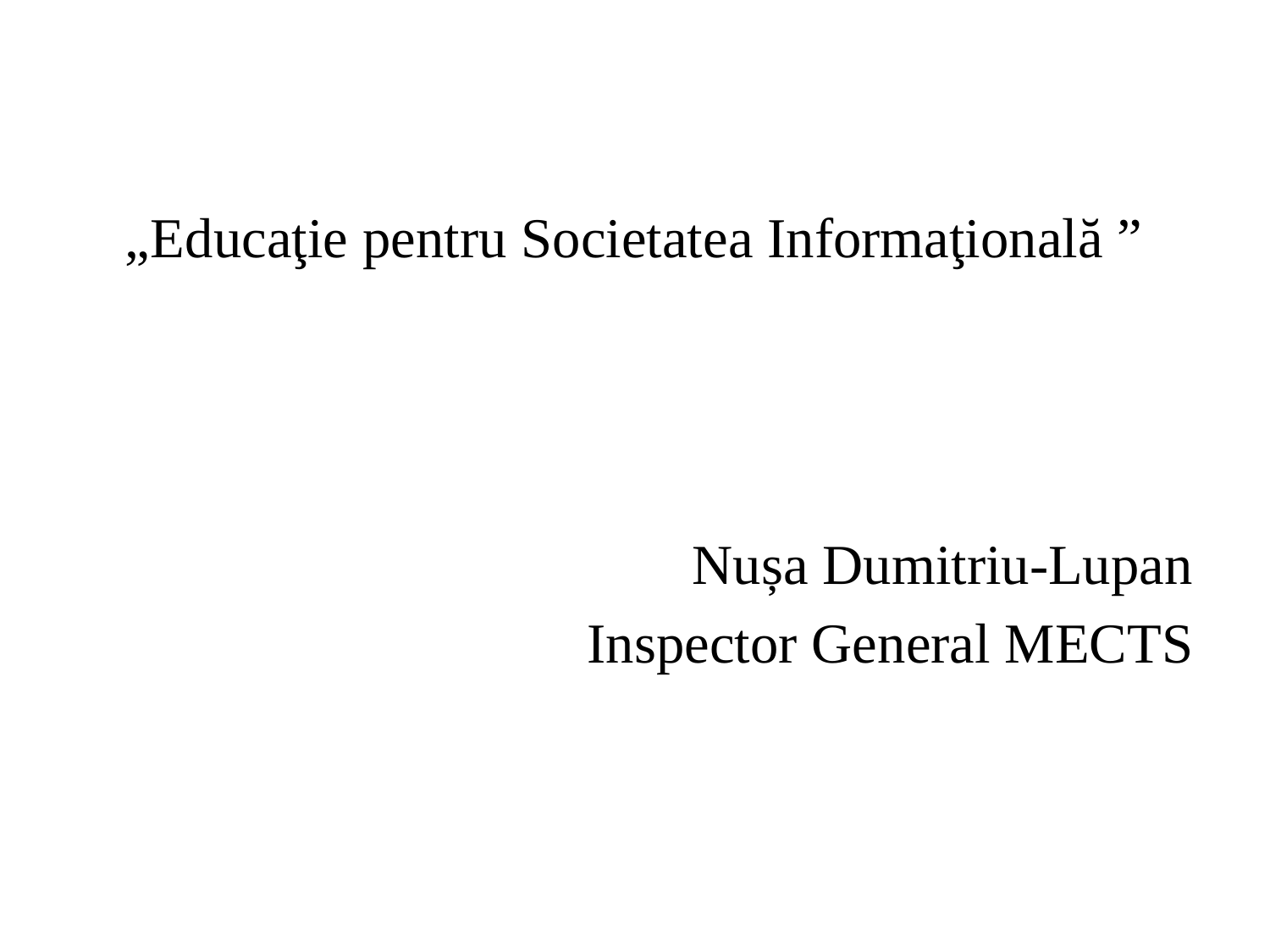

# „Educaţie pentru Societatea Informaţională ”

Nușa Dumitriu-Lupan
Inspector General MECTS